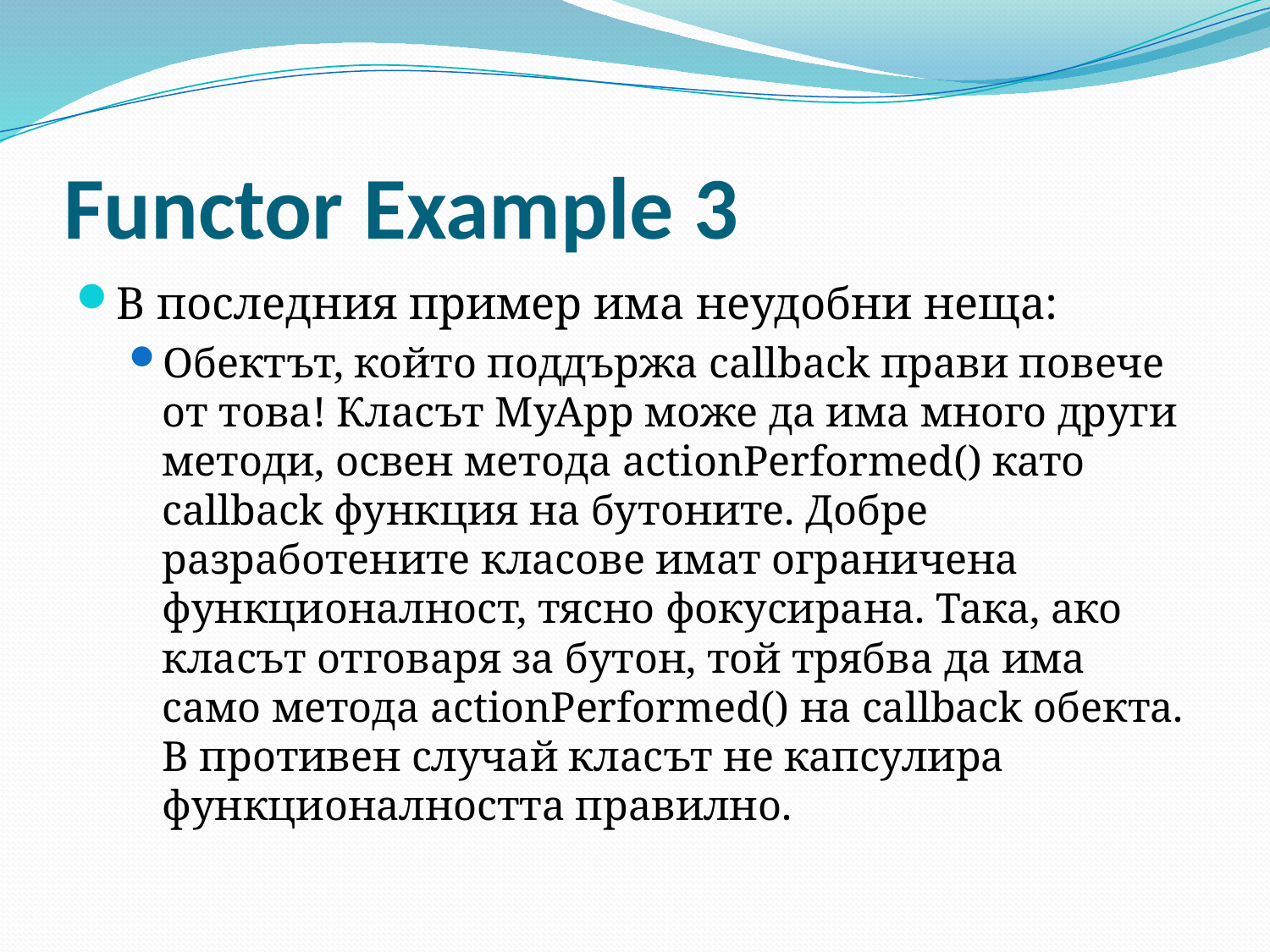

# Functor Example 3
В последния пример има неудобни неща:
Обектът, който поддържа callback прави повече от това! Класът MyApp може да има много други методи, освен метода actionPerformed() като callback функция на бутоните. Добре разработените класове имат ограничена функционалност, тясно фокусирана. Така, ако класът отговаря за бутон, той трябва да има само метода actionPerformed() на callback обекта. В противен случай класът не капсулира функционалността правилно.